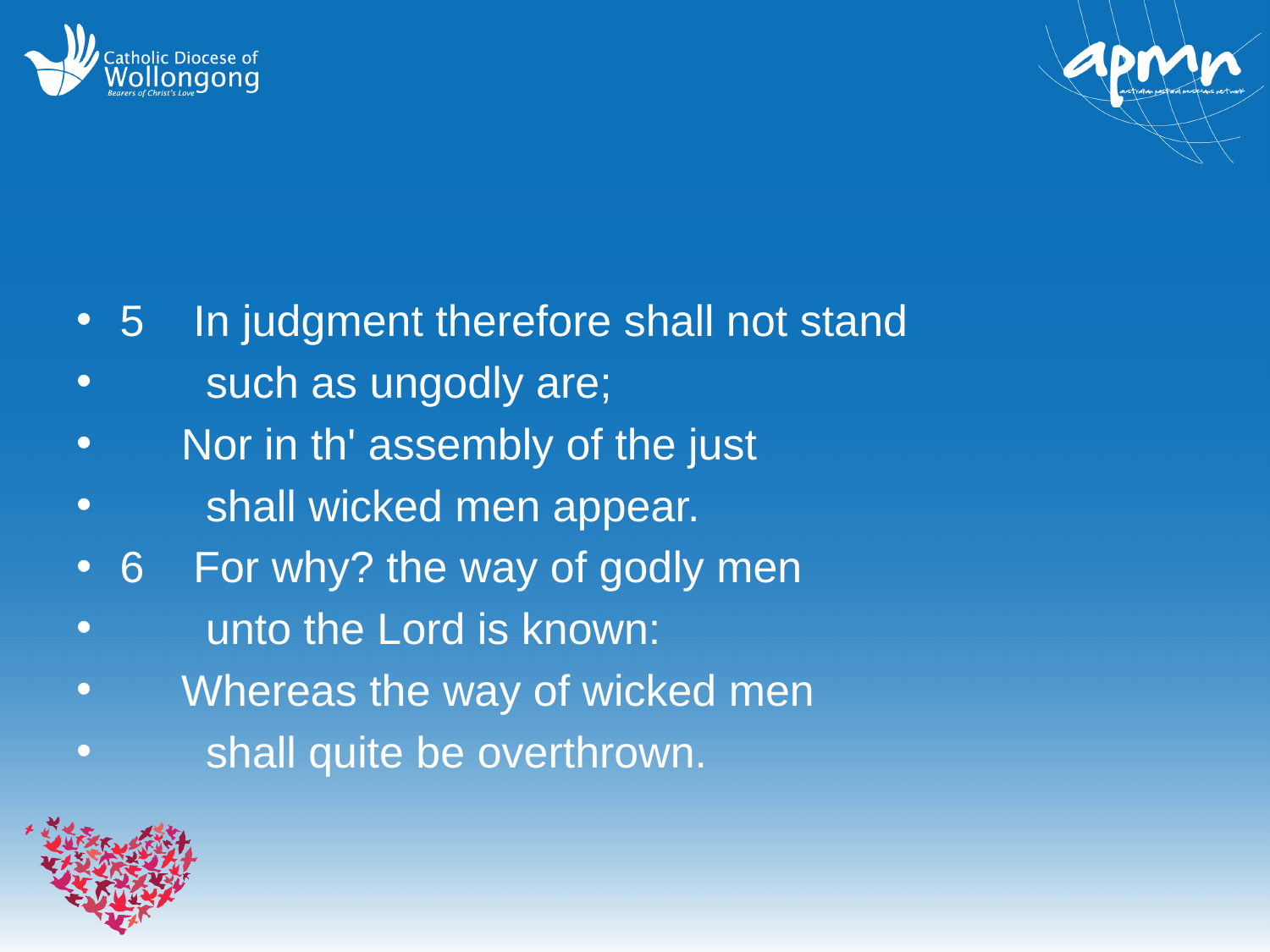

#
5    In judgment therefore shall not stand
       such as ungodly are;
     Nor in th' assembly of the just
       shall wicked men appear.
6    For why? the way of godly men
       unto the Lord is known:
     Whereas the way of wicked men
       shall quite be overthrown.